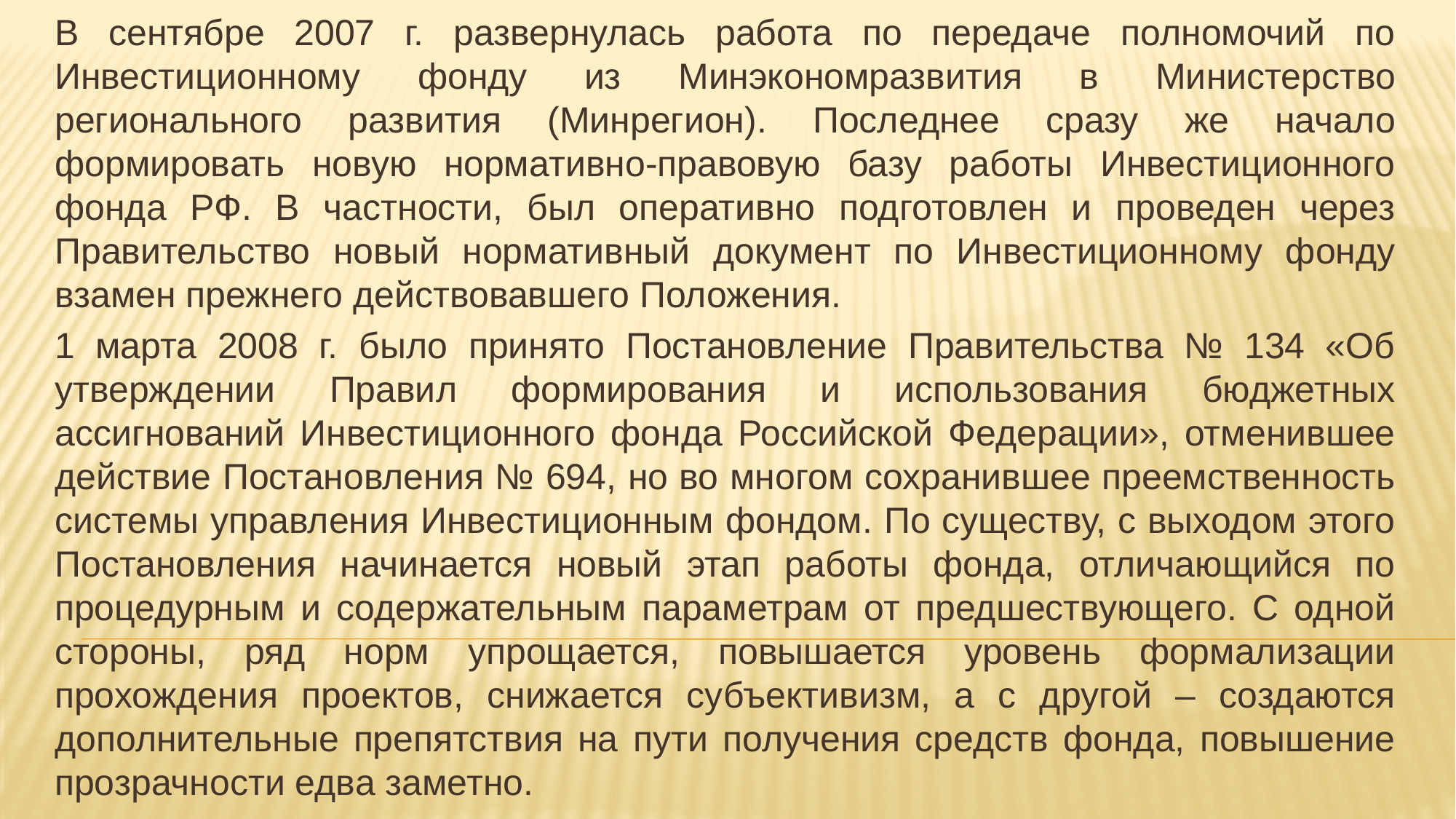

В сентябре 2007 г. развернулась работа по передаче полномочий по Инвестиционному фонду из Минэкономразвития в Министерство регионального развития (Минрегион). Последнее сразу же начало формировать новую нормативно-правовую базу работы Инвестиционного фонда РФ. В частности, был оперативно подготовлен и проведен через Правительство новый нормативный документ по Инвестиционному фонду взамен прежнего действовавшего Положения.
1 марта 2008 г. было принято Постановление Правительства № 134 «Об утверждении Правил формирования и использования бюджетных ассигнований Инвестиционного фонда Российской Федерации», отменившее действие Постановления № 694, но во многом сохранившее преемственность системы управления Инвестиционным фондом. По существу, с выходом этого Постановления начинается новый этап работы фонда, отличающийся по процедурным и содержательным параметрам от предшествующего. С одной стороны, ряд норм упрощается, повышается уровень формализации прохождения проектов, снижается субъективизм, а с другой – создаются дополнительные препятствия на пути получения средств фонда, повышение прозрачности едва заметно.